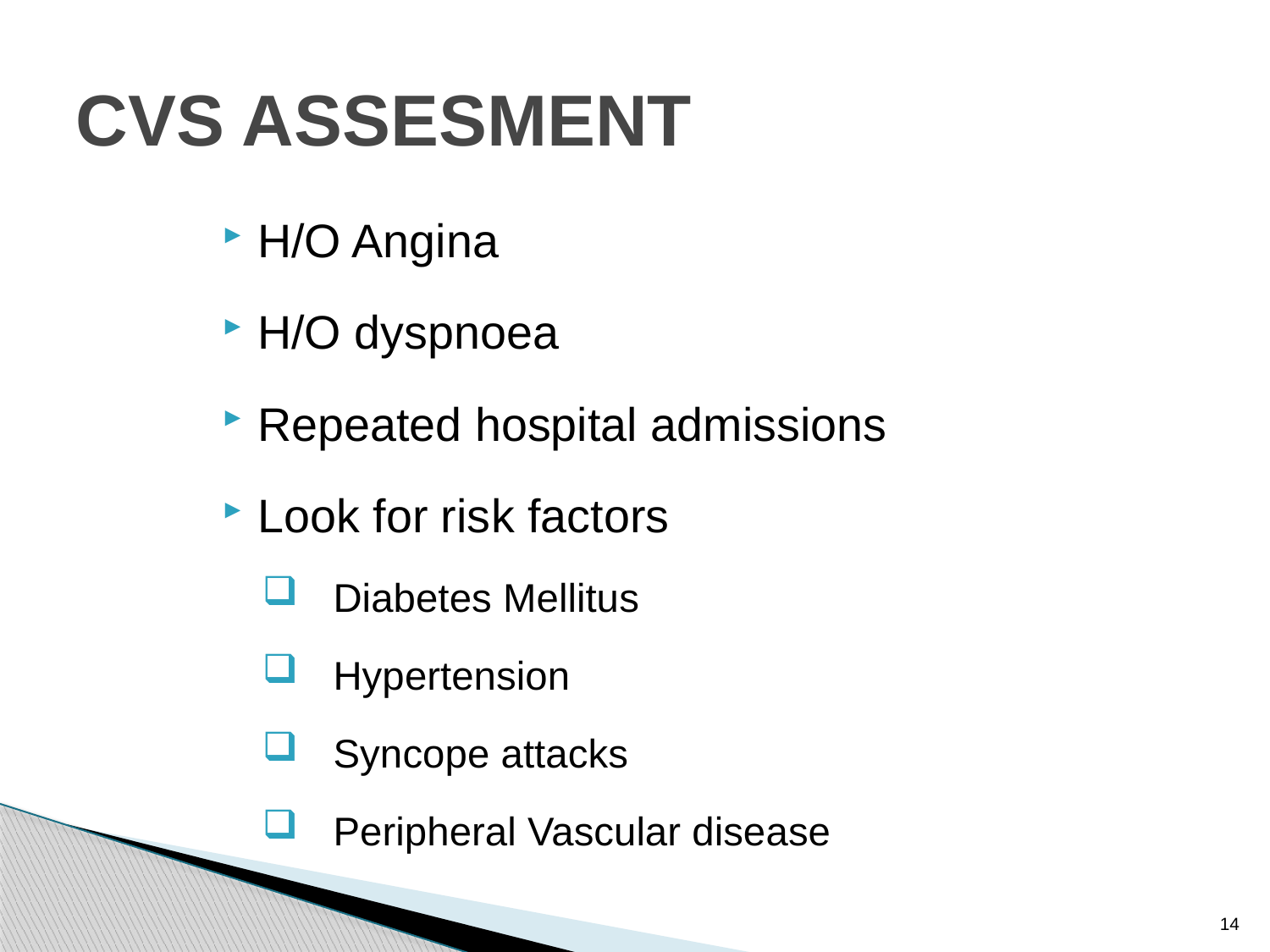

# CVS ASSESMENT
H/O Angina
H/O dyspnoea
Repeated hospital admissions
Look for risk factors
Diabetes Mellitus
Hypertension
Syncope attacks
Peripheral Vascular disease

14